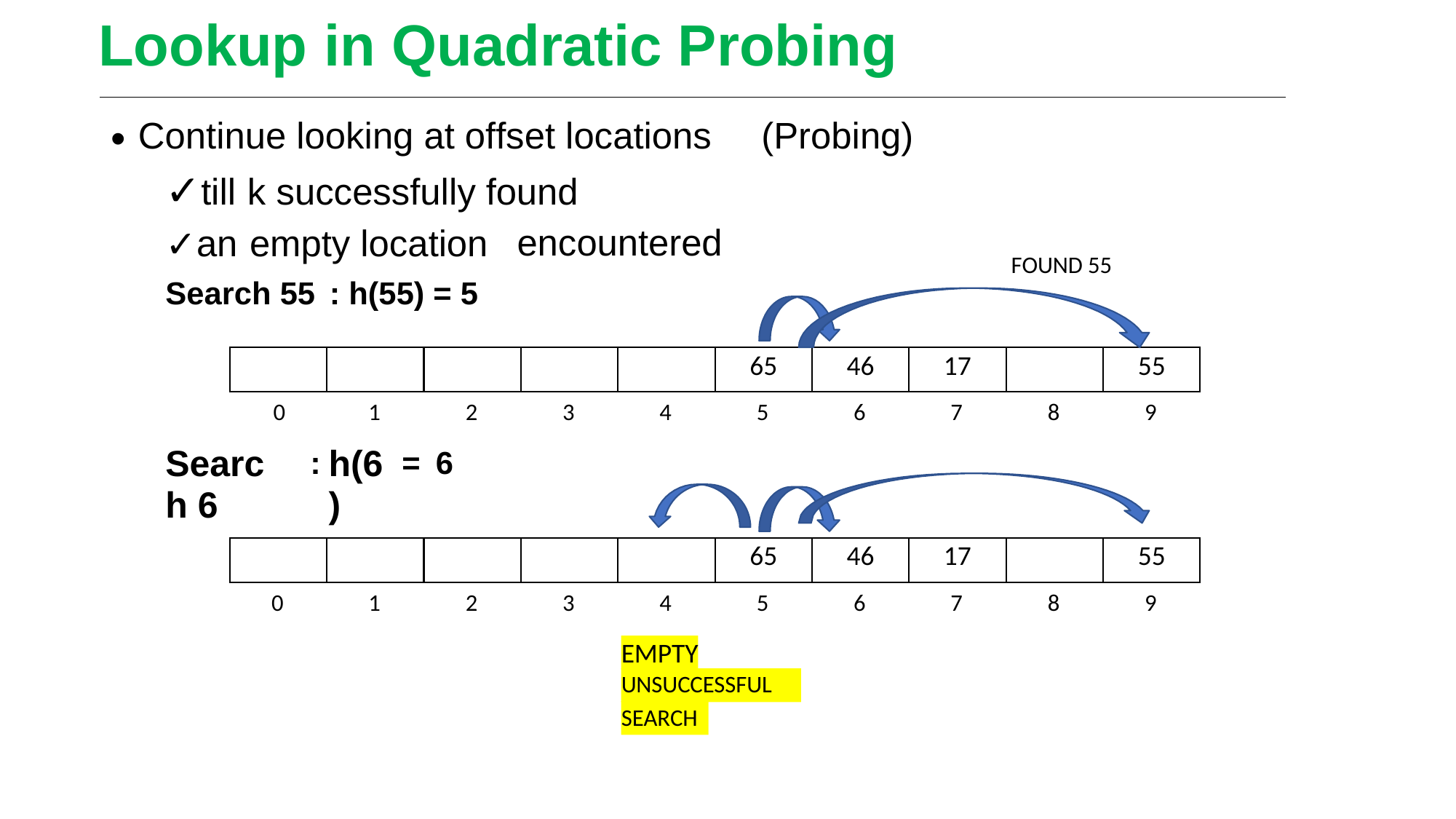

Lookup in Quadratic Probing

•
Continue looking at offset locations
✓till k successfully found
(Probing)
✓an empty location
encountered
FOUND 55
Search 55
: h(55) = 5

65
46
17

55

0
Search 6
1
h(6)
2
3
4
5
6
7
8
9
:
=
6

65
46
17

55

0
1
2
3
4
5
6
7
8
9

EMPTY

UNSUCCESSFUL

SEARCH